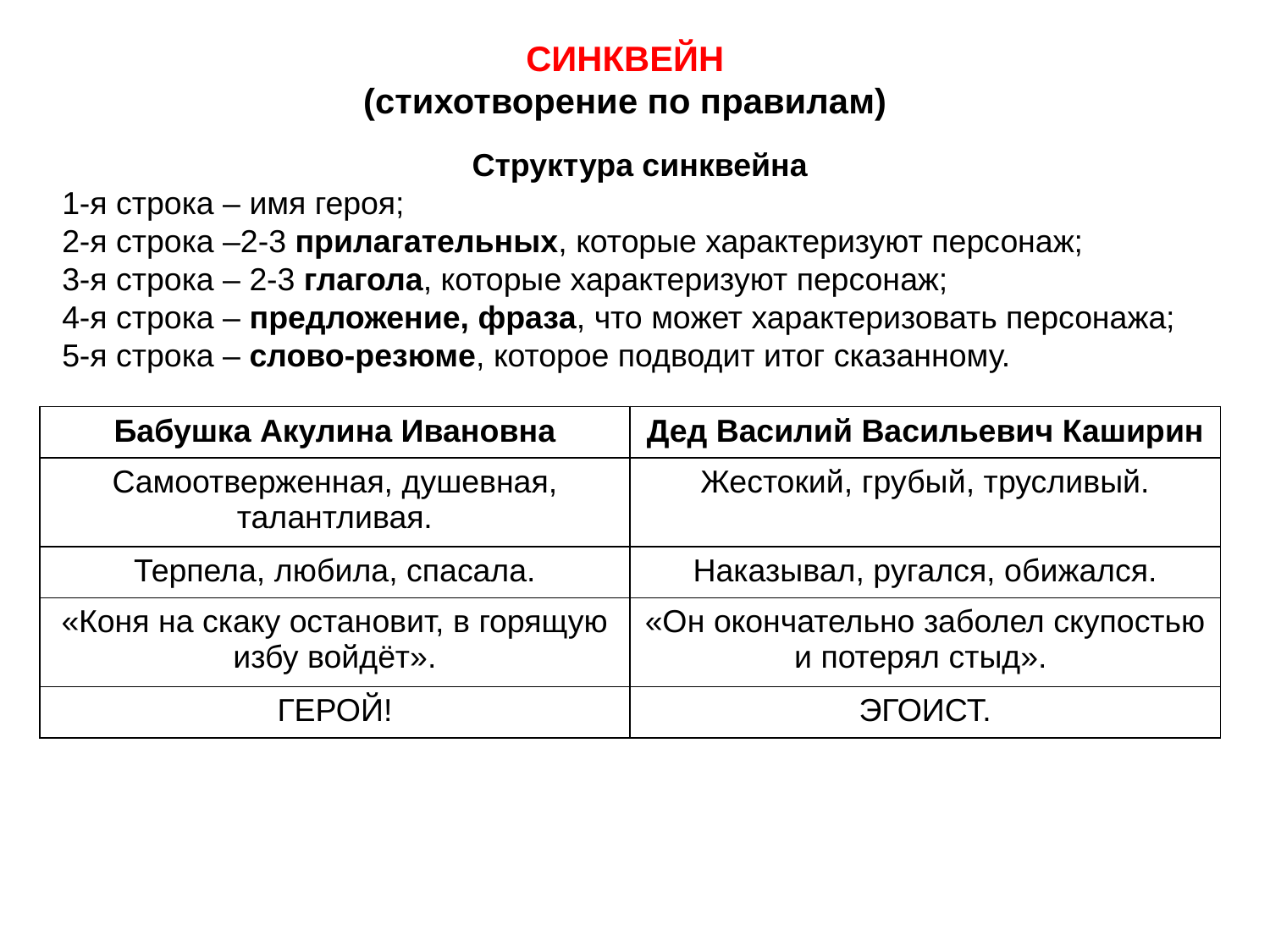

СИНКВЕЙН
(стихотворение по правилам)
Структура синквейна
1-я строка – имя героя;
2-я строка –2-3 прилагательных, которые характеризуют персонаж;
3-я строка – 2-3 глагола, которые характеризуют персонаж;
4-я строка – предложение, фраза, что может характеризовать персонажа;
5-я строка – слово-резюме, которое подводит итог сказанному.
| Бабушка Акулина Ивановна | Дед Василий Васильевич Каширин |
| --- | --- |
| Самоотверженная, душевная, талантливая. | Жестокий, грубый, трусливый. |
| Терпела, любила, спасала. | Наказывал, ругался, обижался. |
| «Коня на скаку остановит, в горящую избу войдёт». | «Он окончательно заболел скупостью и потерял стыд». |
| ГЕРОЙ! | ЭГОИСТ. |